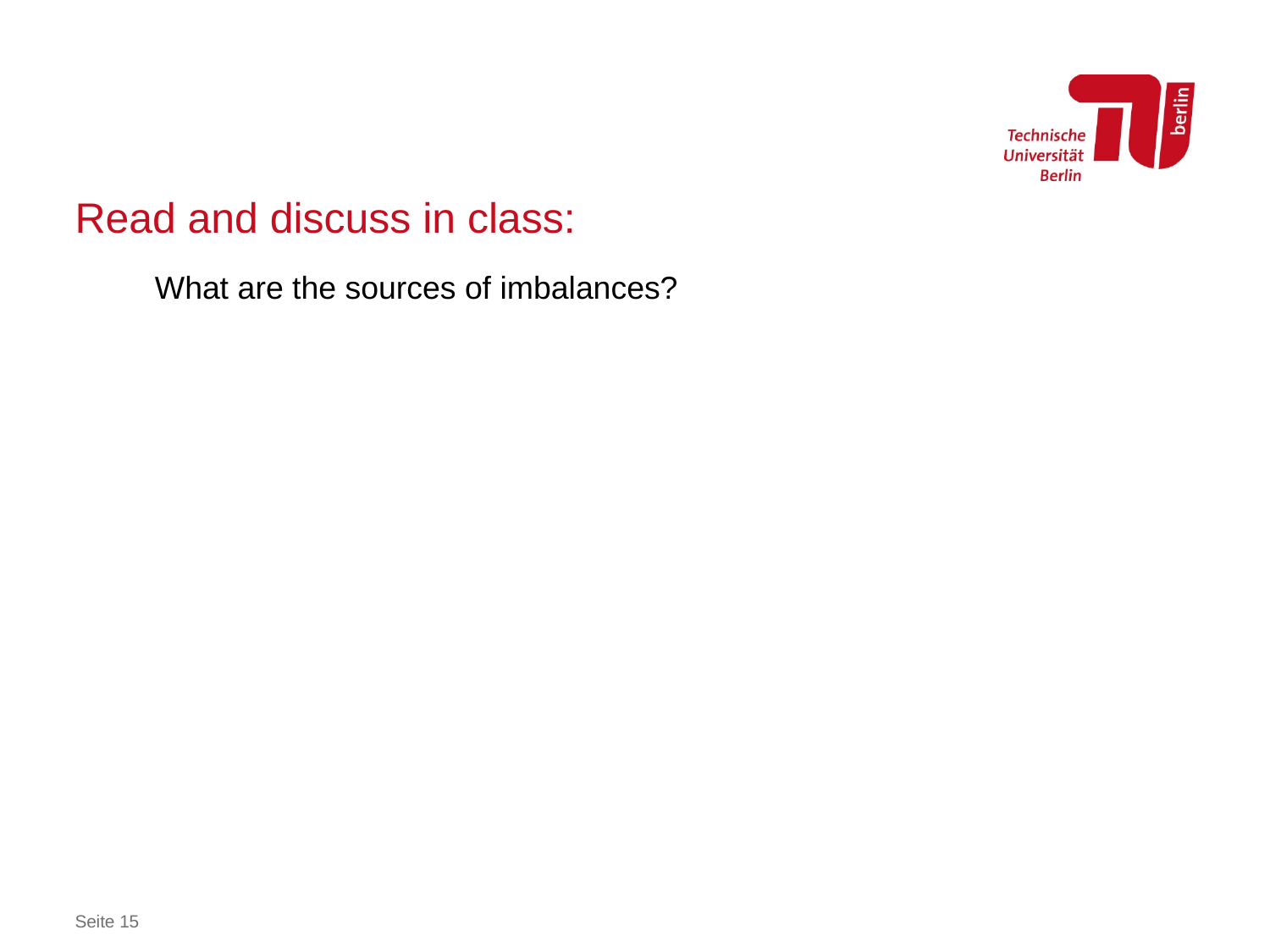

# Read and discuss in class:
What are the sources of imbalances?

Seite 15